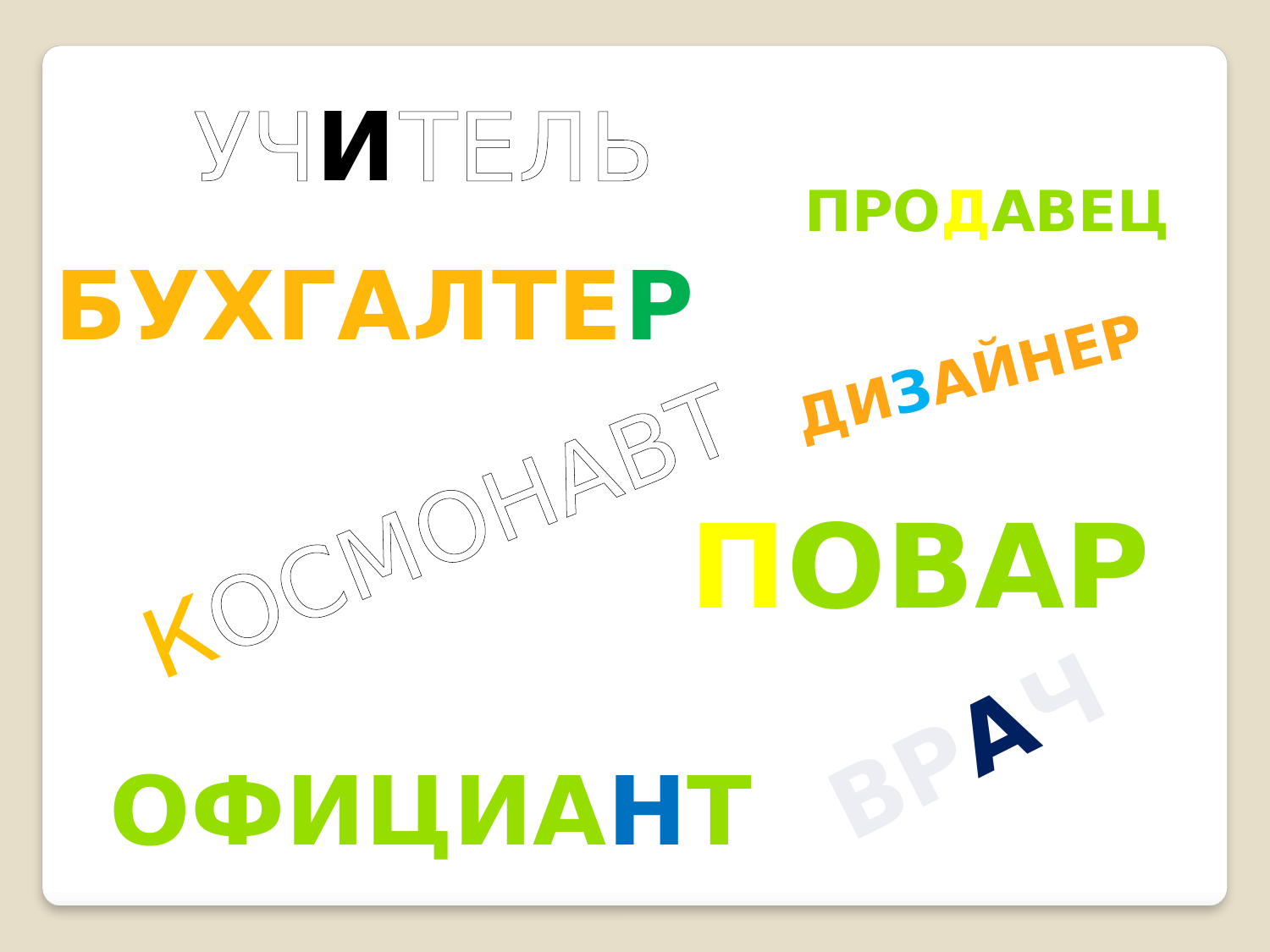

УЧИТЕЛЬ
ПРОДАВЕЦ
БУХГАЛТЕР
ДИЗАЙНЕР
КОСМОНАВТ
ПОВАР
ВРАЧ
Официант